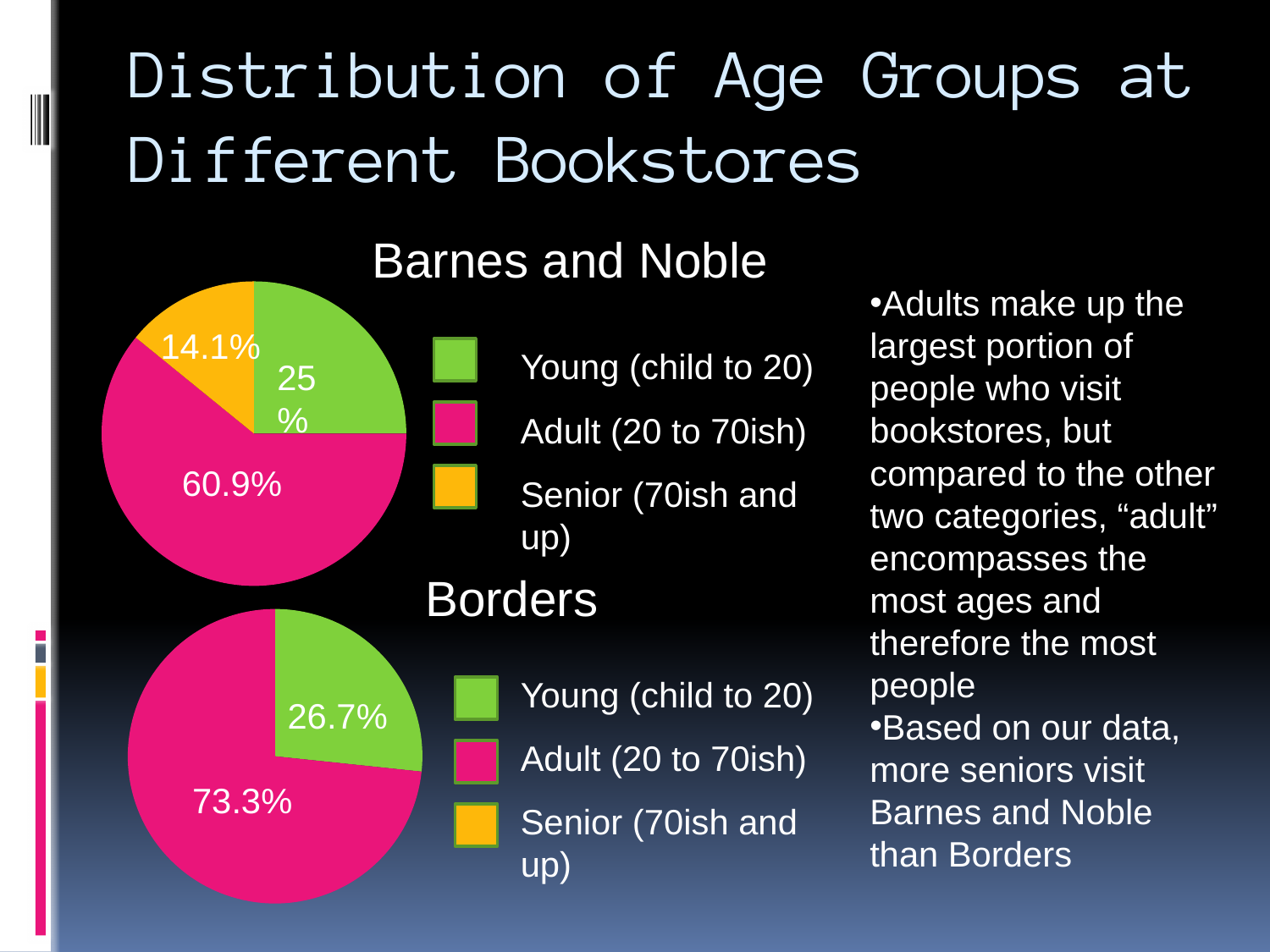

# Distribution of Age Groups at Different Bookstores
Barnes and Noble

### Chart

| Category | Barnes and Noble |
|---|---|
| Young | 23.0 |
| Adult | 56.0 |
| Senior | 13.0 |
Adults make up the largest portion of people who visit bookstores, but compared to the other two categories, “adult” encompasses the most ages and therefore the most people
Based on our data, more seniors visit Barnes and Noble than Borders
14.1%

Young (child to 20)
Adult (20 to 70ish)
Senior (70ish and up)
25%

60.9%

Borders

### Chart

| Category | Borders |
|---|---|
| Young | 12.0 |
| Adult | 33.0 |
| Senior | 0.0 |
Young (child to 20)
Adult (20 to 70ish)
Senior (70ish and up)

26.7%

73.3%